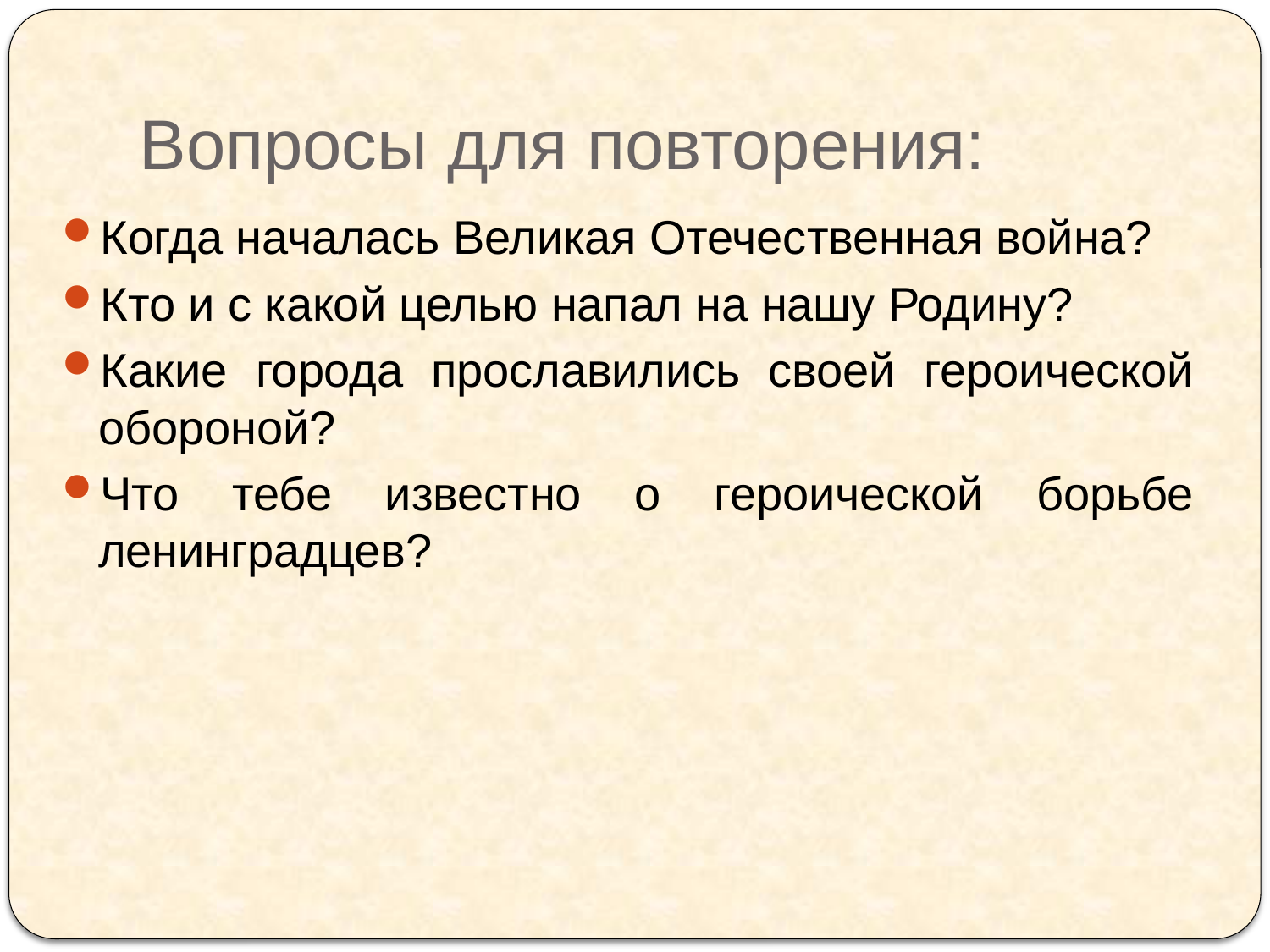

# Вопросы для повторения:
Когда началась Великая Отечественная война?
Кто и с какой целью напал на нашу Родину?
Какие города прославились своей героической обороной?
Что тебе известно о героической борьбе ленинградцев?